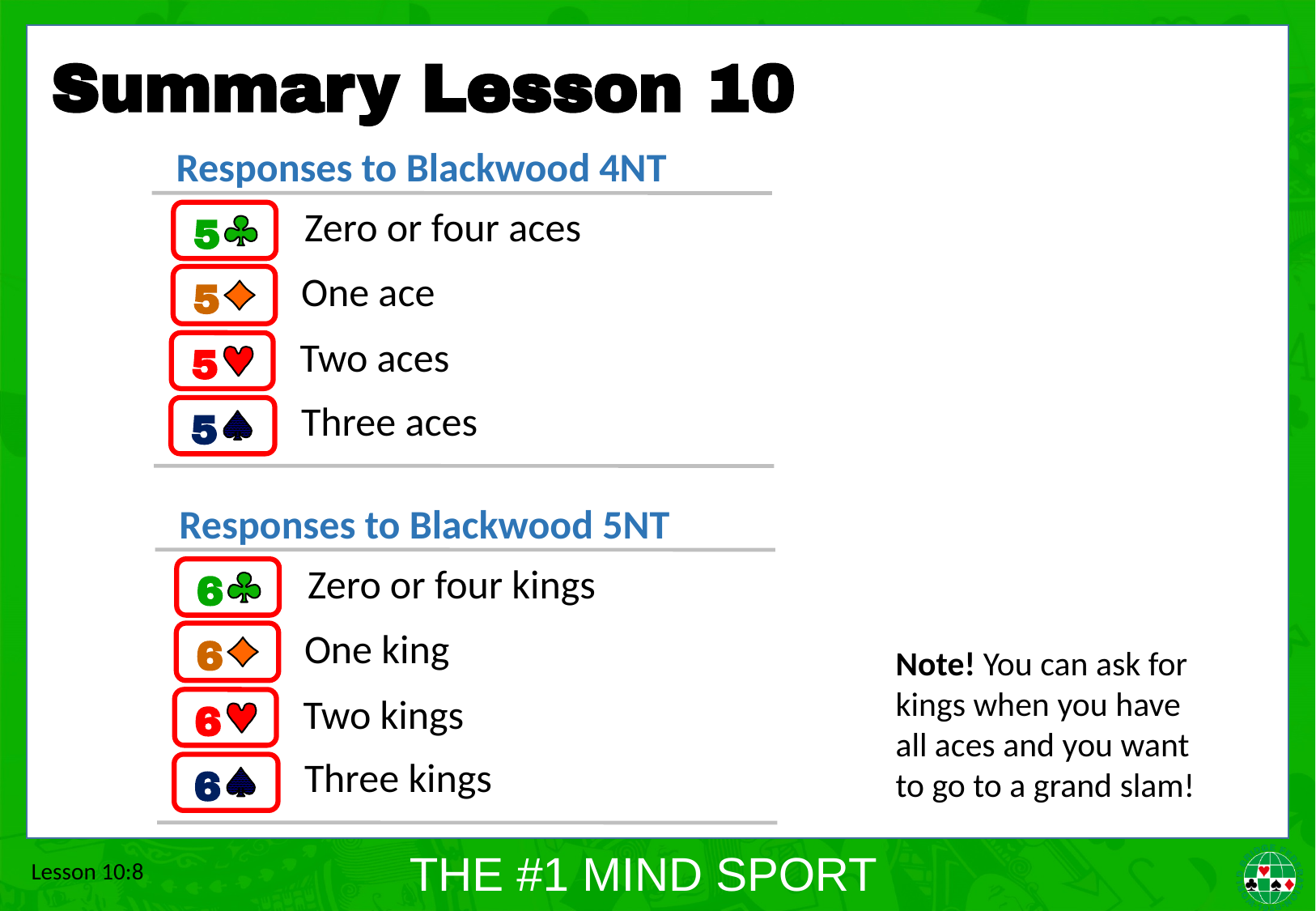

# Summary Lesson 10
Responses to Blackwood 4NT
5

Zero or four aces
5

One ace
5

Two aces
5

Three aces
Responses to Blackwood 5NT
6

Zero or four kings
6

One king
Note! You can ask for kings when you have all aces and you want to go to a grand slam!
6

Two kings
6

Three kings